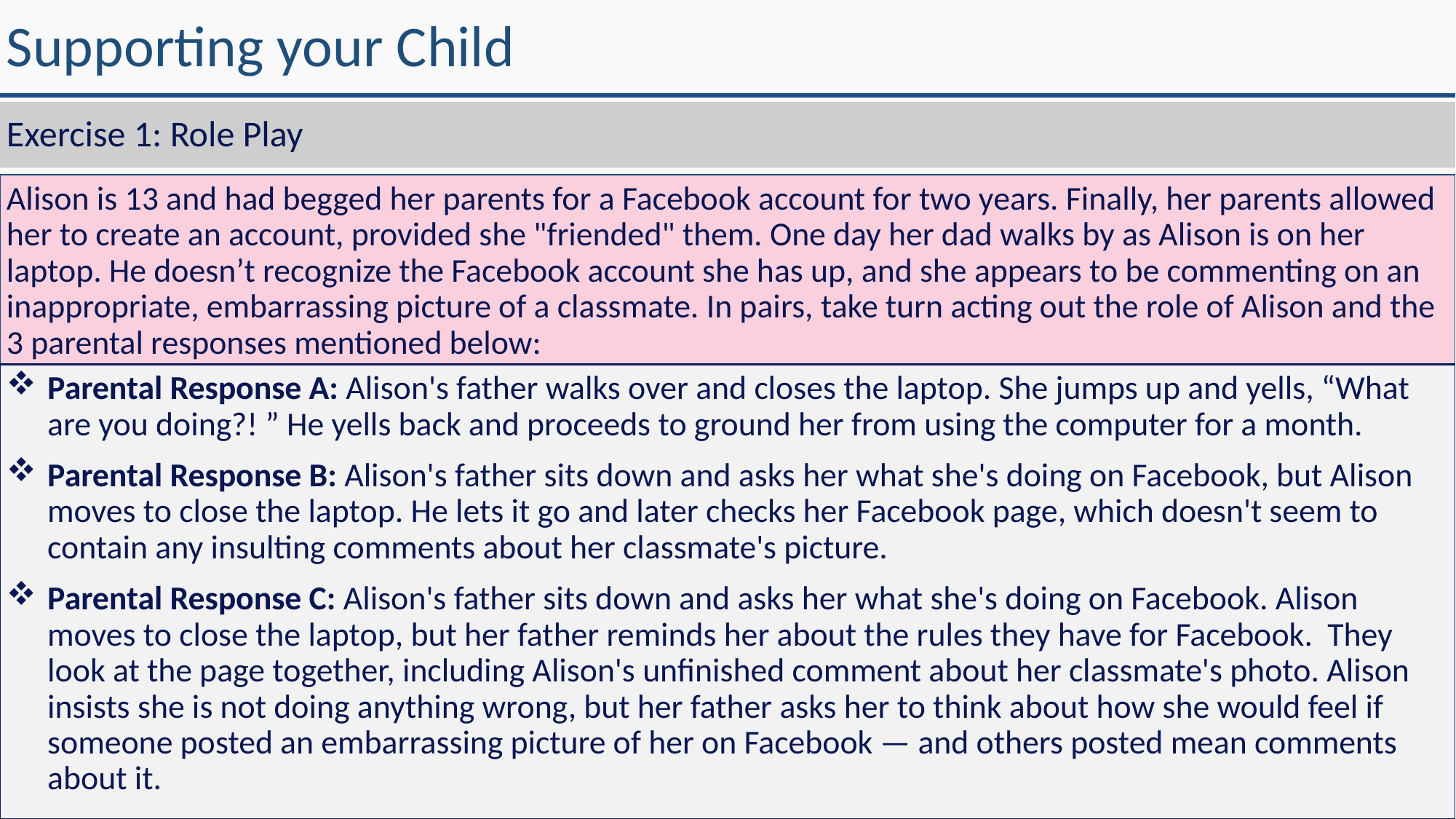

# Supporting your Child
Exercise 1: Role Play
Alison is 13 and had begged her parents for a Facebook account for two years. Finally, her parents allowed her to create an account, provided she "friended" them. One day her dad walks by as Alison is on her laptop. He doesn’t recognize the Facebook account she has up, and she appears to be commenting on an inappropriate, embarrassing picture of a classmate. In pairs, take turn acting out the role of Alison and the 3 parental responses mentioned below:
Parental Response A: Alison's father walks over and closes the laptop. She jumps up and yells, “What are you doing?! ” He yells back and proceeds to ground her from using the computer for a month.
Parental Response B: Alison's father sits down and asks her what she's doing on Facebook, but Alison moves to close the laptop. He lets it go and later checks her Facebook page, which doesn't seem to contain any insulting comments about her classmate's picture.
Parental Response C: Alison's father sits down and asks her what she's doing on Facebook. Alison moves to close the laptop, but her father reminds her about the rules they have for Facebook.  They look at the page together, including Alison's unfinished comment about her classmate's photo. Alison insists she is not doing anything wrong, but her father asks her to think about how she would feel if someone posted an embarrassing picture of her on Facebook — and others posted mean comments about it.